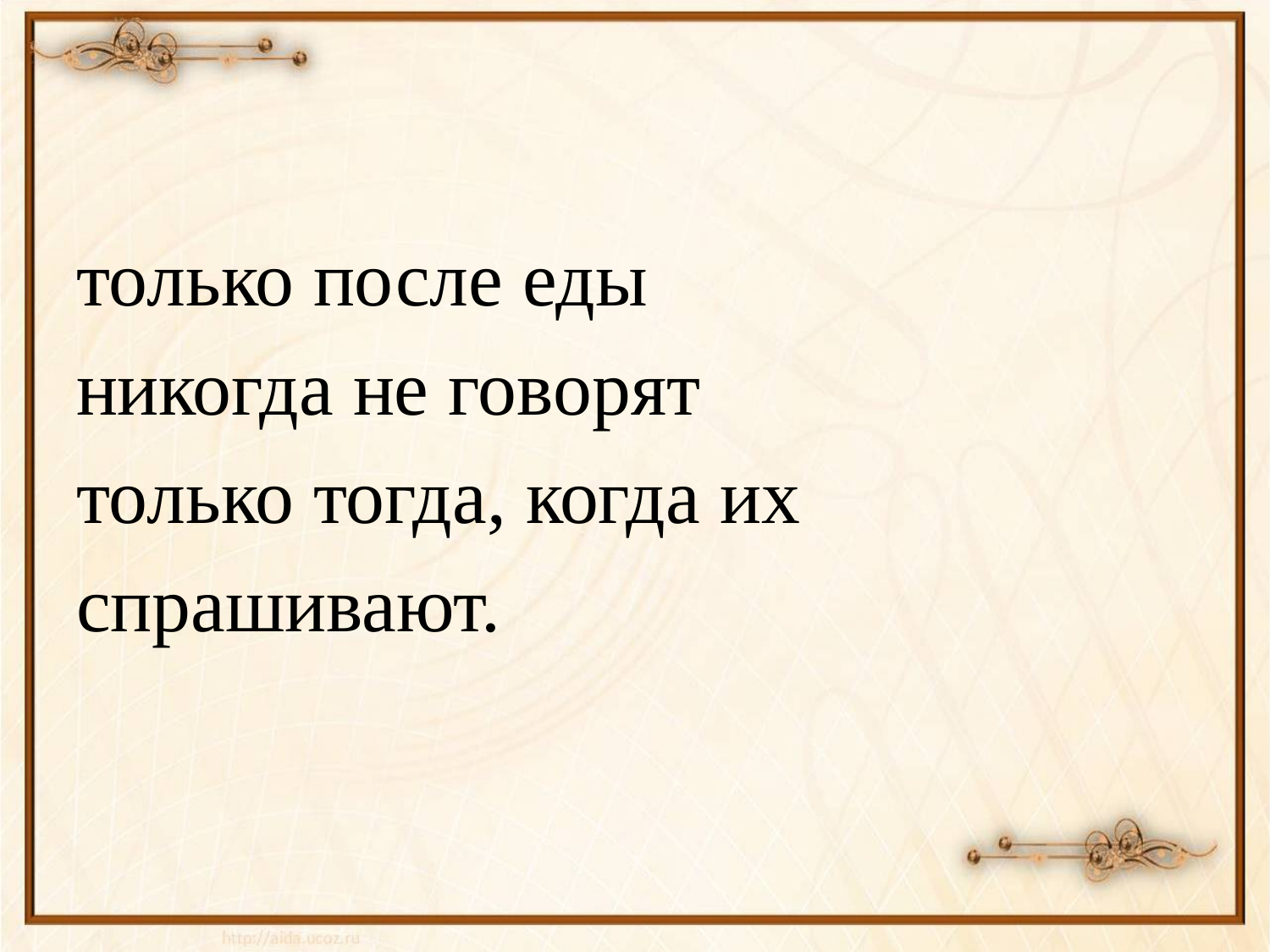

только после еды
никогда не говорят
только тогда, когда их
спрашивают.